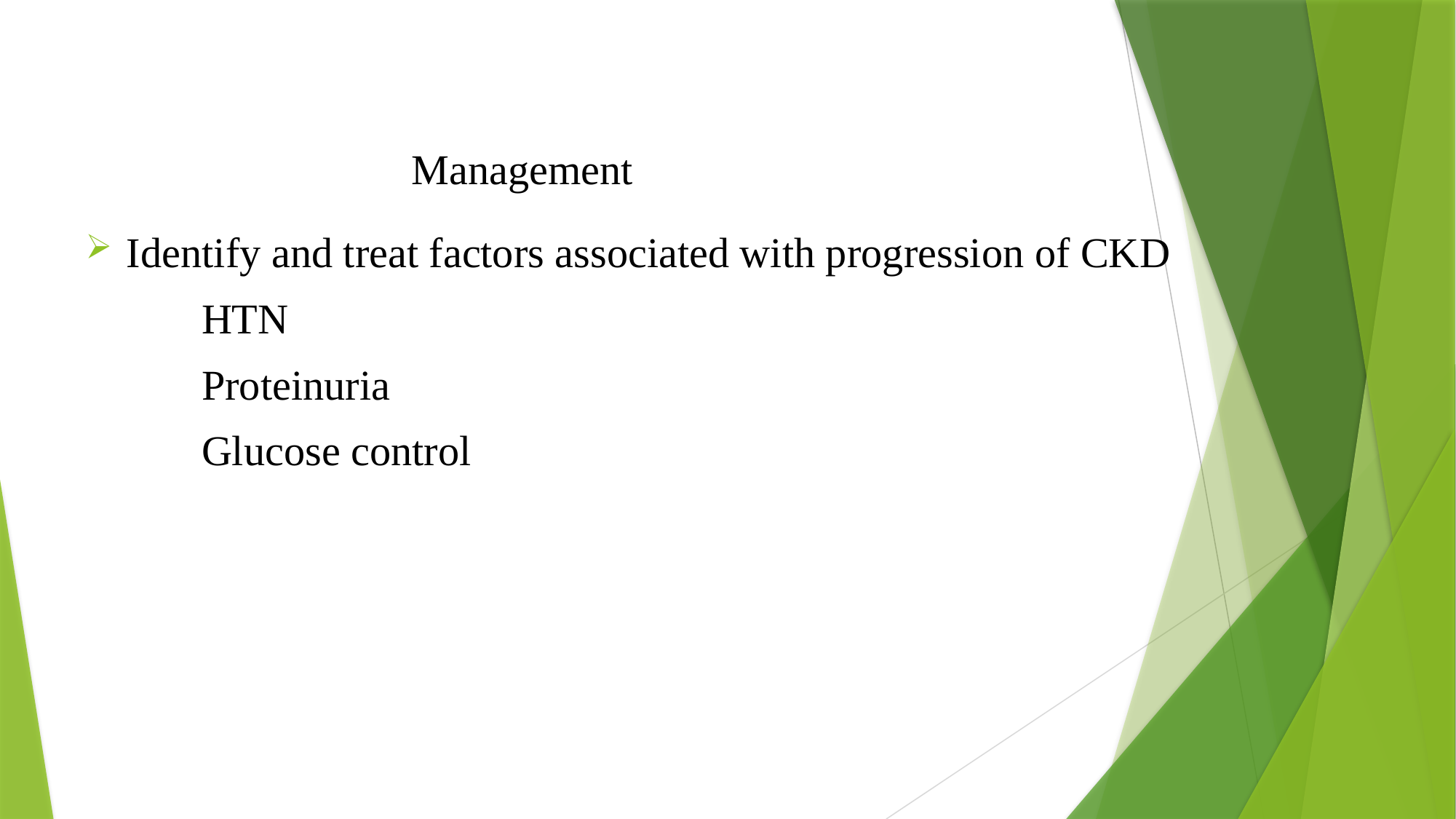

# Management
Identify and treat factors associated with progression of CKD
           HTN
           Proteinuria
           Glucose control